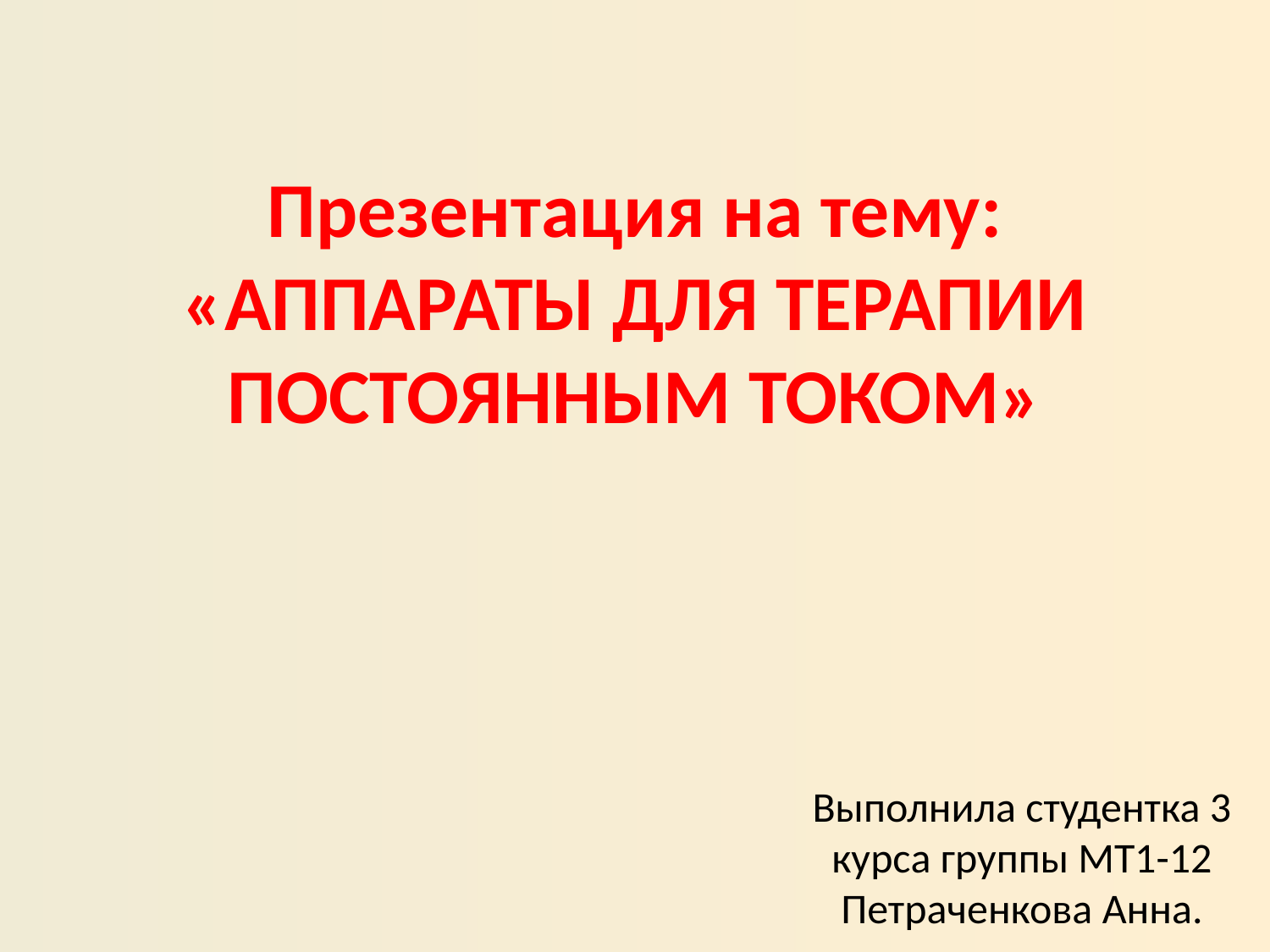

# Презентация на тему: «АППАРАТЫ ДЛЯ ТЕРАПИИ ПОСТОЯННЫМ ТОКОМ»
Выполнила студентка 3 курса группы МТ1-12 Петраченкова Анна.